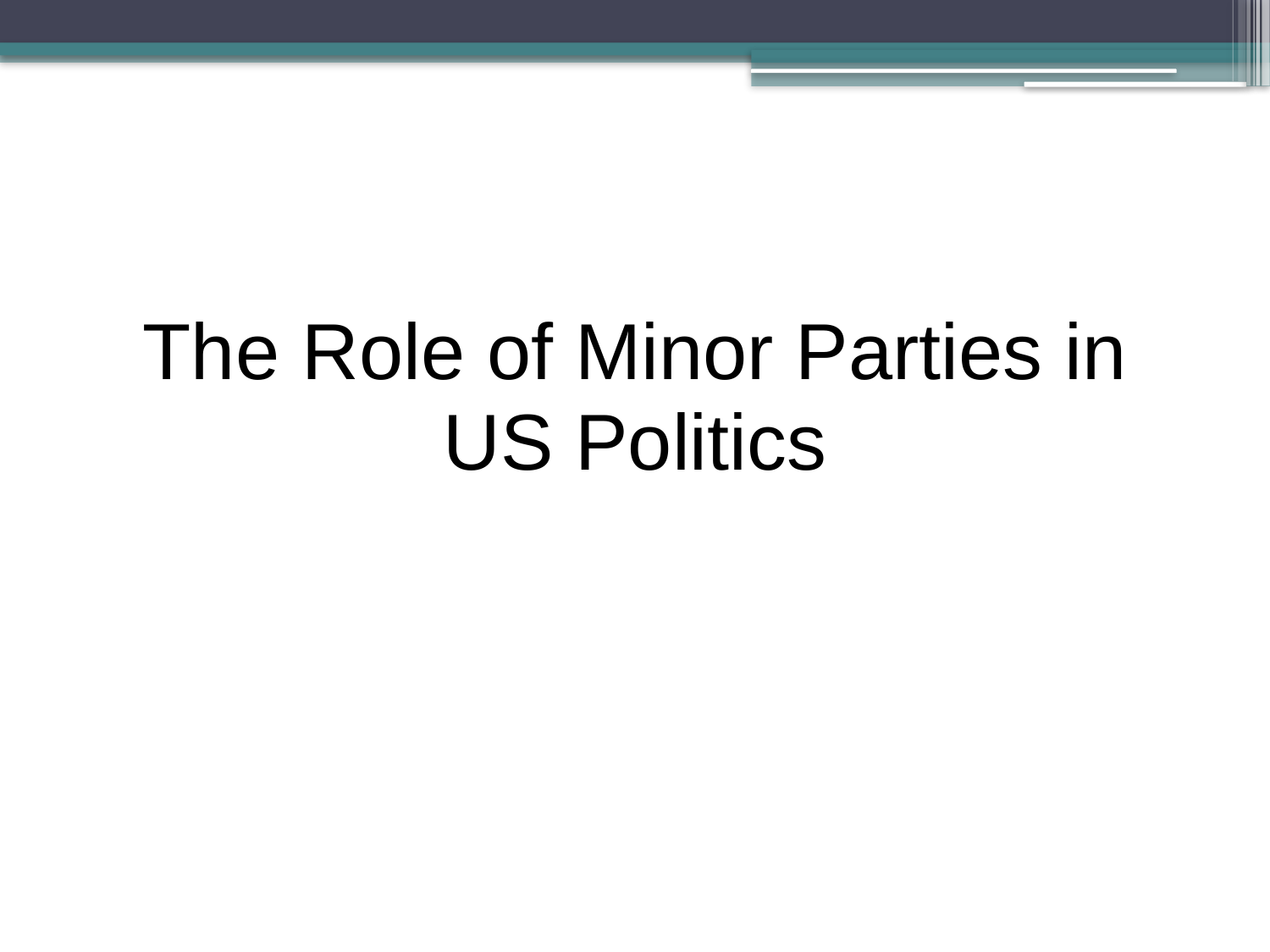

# The Role of Minor Parties in US Politics